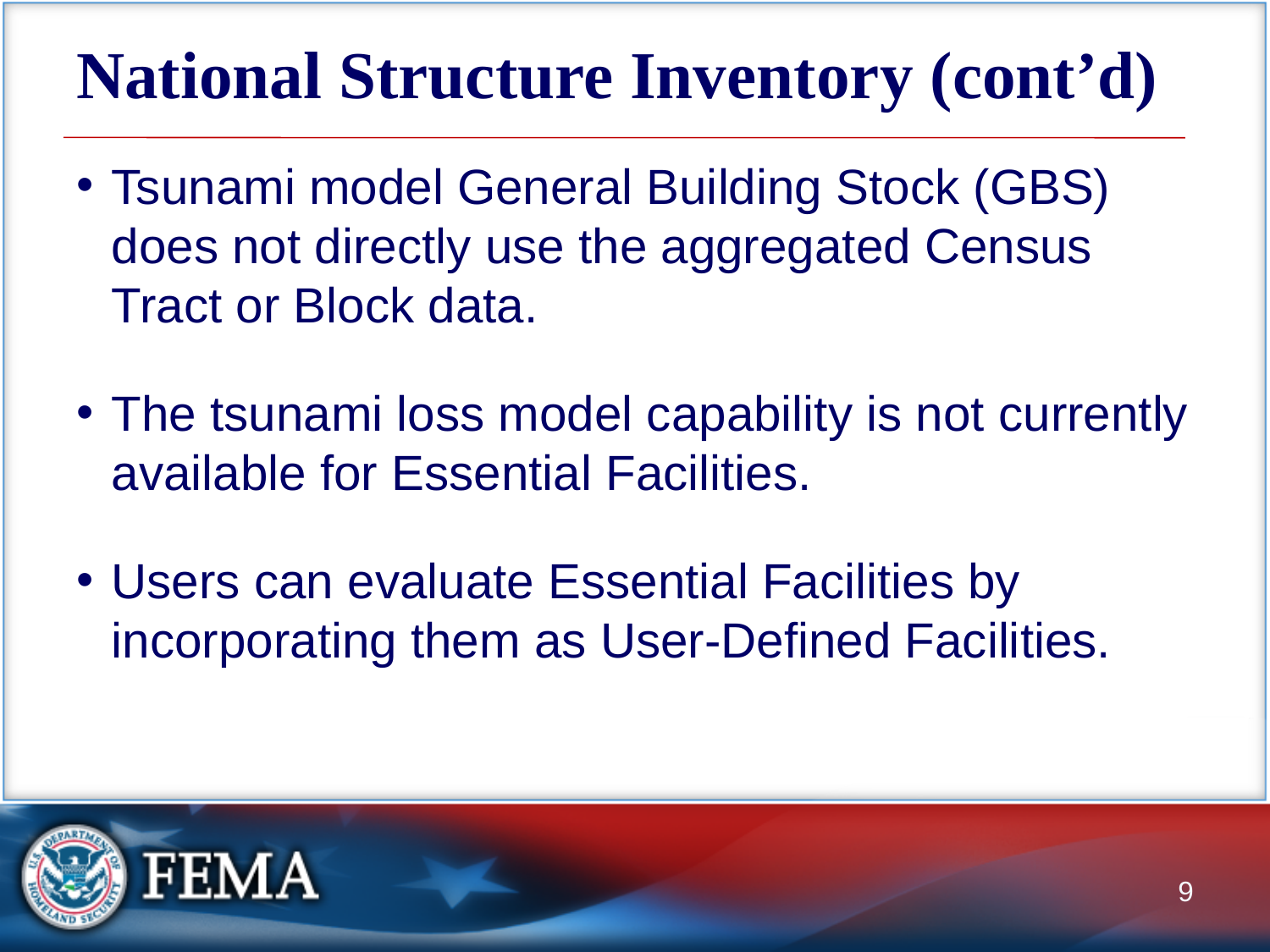

# National Structure Inventory (cont’d)
Tsunami model General Building Stock (GBS) does not directly use the aggregated Census Tract or Block data.
The tsunami loss model capability is not currently available for Essential Facilities.
Users can evaluate Essential Facilities by incorporating them as User-Defined Facilities.

9